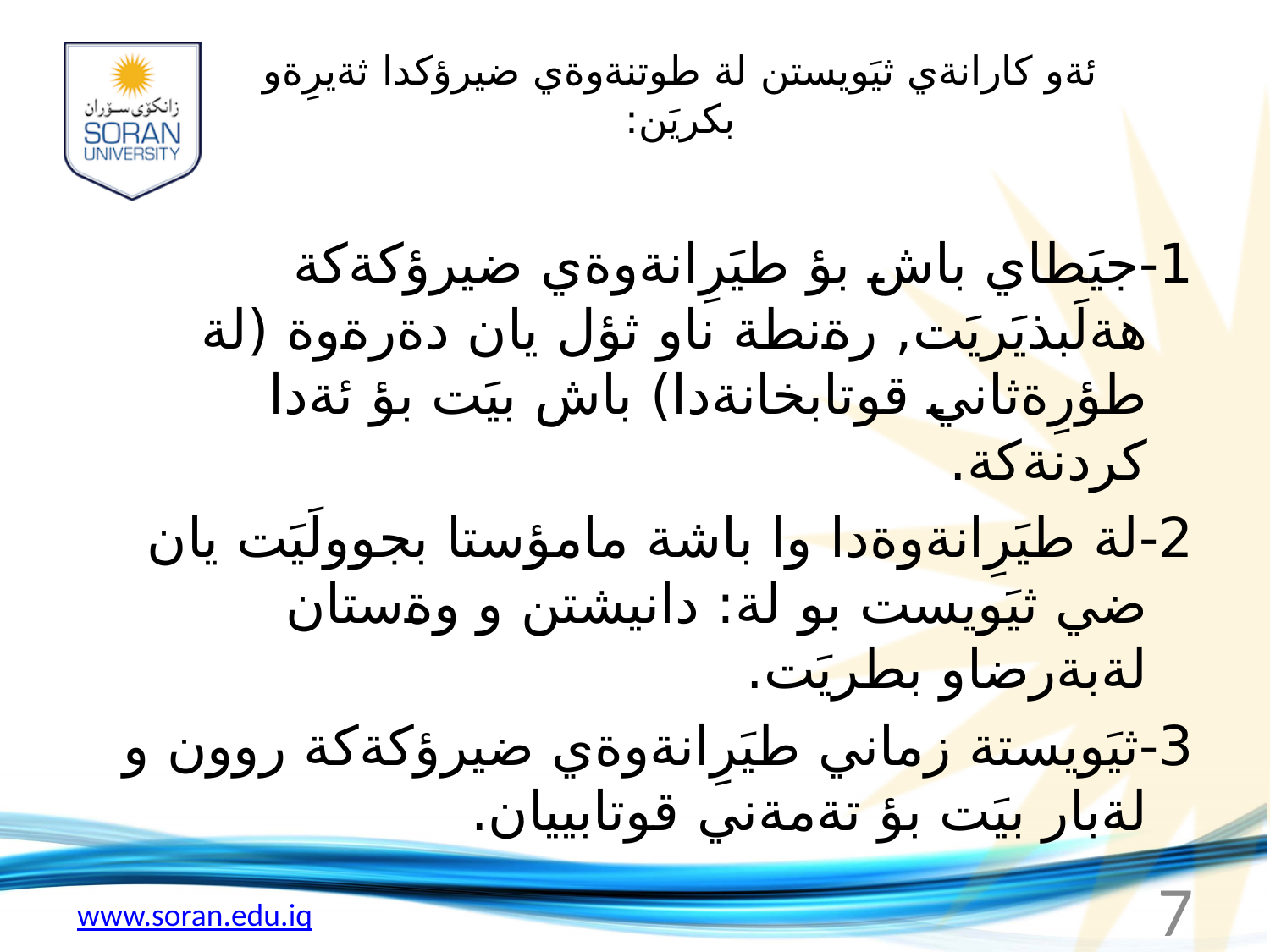

# ئةو كارانةي ثيَويستن لة طوتنةوةي ضيرؤكدا ثةيرِةو بكريَن:
1-جيَطاي باش بؤ طيَرِانةوةي ضيرؤكةكة هةلَبذيَريَت, رةنطة ناو ثؤل يان دةرةوة (لة طؤرِةثاني قوتابخانةدا) باش بيَت بؤ ئةدا كردنةكة.
2-لة طيَرِانةوةدا وا باشة مامؤستا بجوولَيَت يان ضي ثيَويست بو لة: دانيشتن و وةستان لةبةرضاو بطريَت.
3-ثيَويستة زماني طيَرِانةوةي ضيرؤكةكة روون و لةبار بيَت بؤ تةمةني قوتابييان.

7